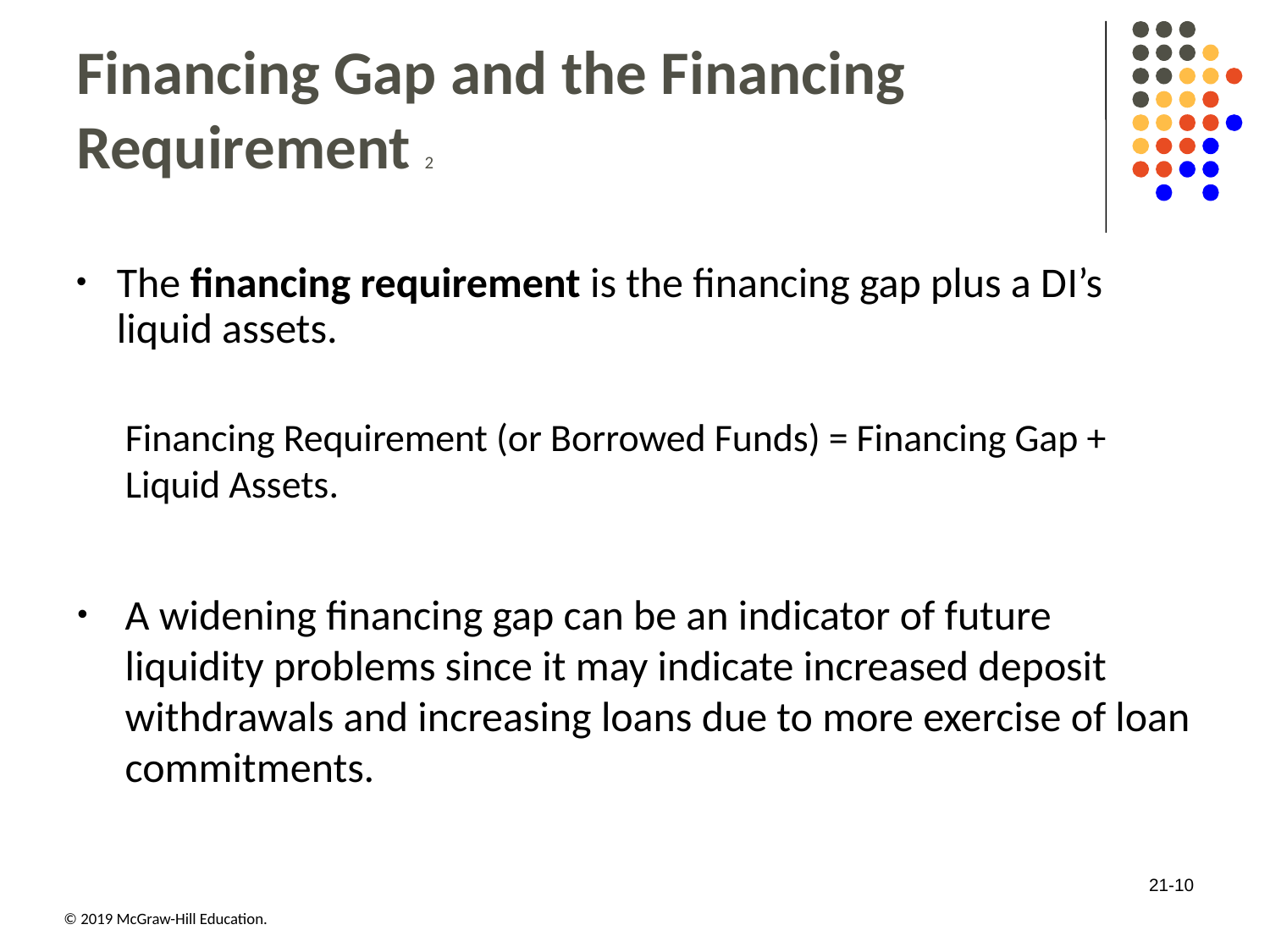

# Financing Gap and the Financing Requirement 2
The financing requirement is the financing gap plus a D I’s liquid assets.
Financing Requirement (or Borrowed Funds) = Financing Gap + Liquid Assets.
A widening financing gap can be an indicator of future liquidity problems since it may indicate increased deposit withdrawals and increasing loans due to more exercise of loan commitments.
21-10